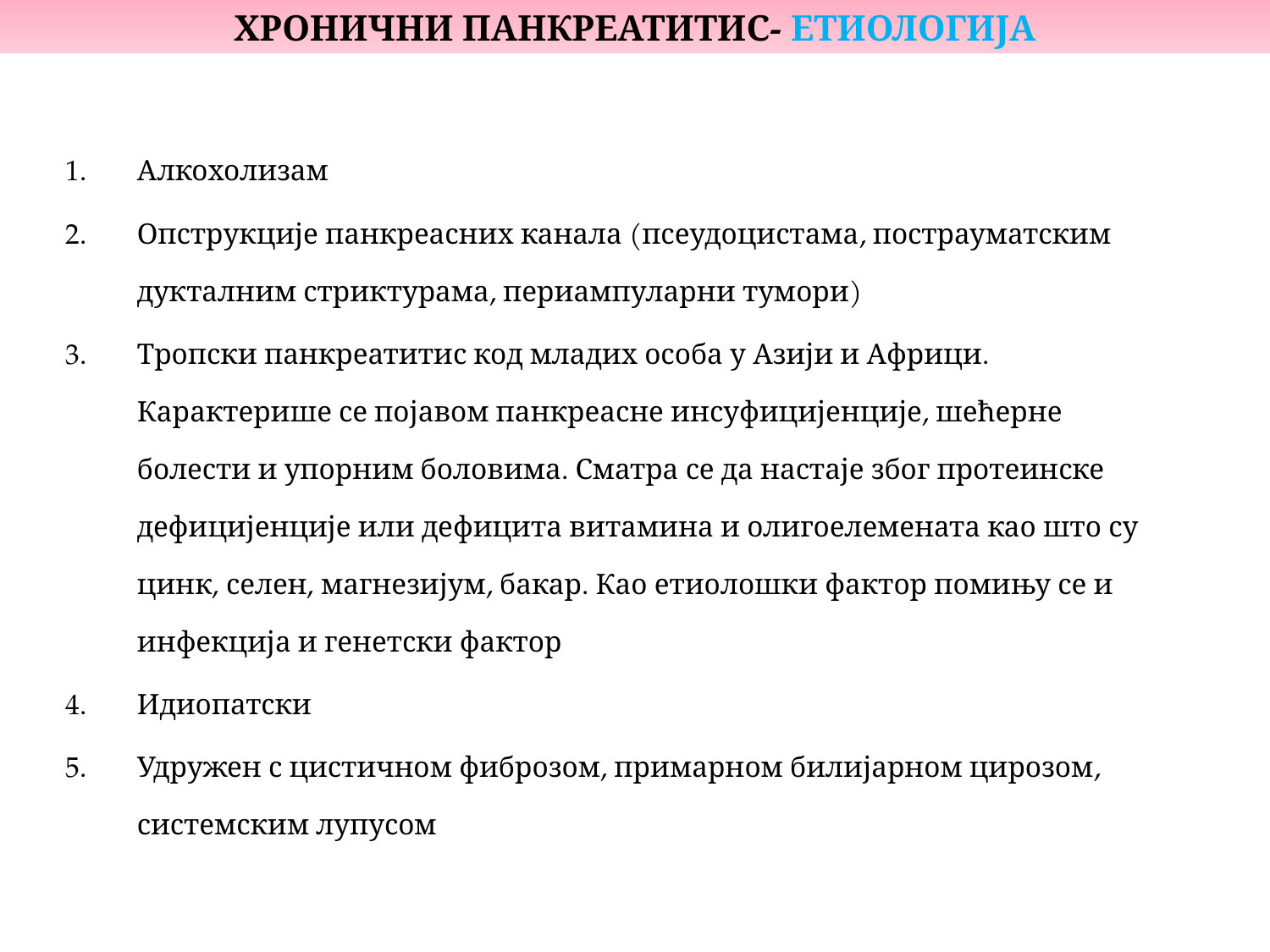

ХРОНИЧНИ ПАНКРЕАТИТИС- ЕТИОЛОГИЈА
Алкохолизам
Опструкције панкреасних канала (псеудоцистама, пострауматским дукталним стриктурама, периампуларни тумори)
Тропски панкреатитис код младих особа у Азији и Африци. Карактерише се појавом панкреасне инсуфицијенције, шећерне болести и упорним боловима. Сматра се да настаје због протеинске дефицијенције или дефицита витамина и олигоелемената као што су цинк, селен, магнезијум, бакар. Као етиолошки фактор помињу се и инфекција и генетски фактор
Идиопатски
Удружен с цистичном фиброзом, примарном билијарном цирозом, системским лупусом